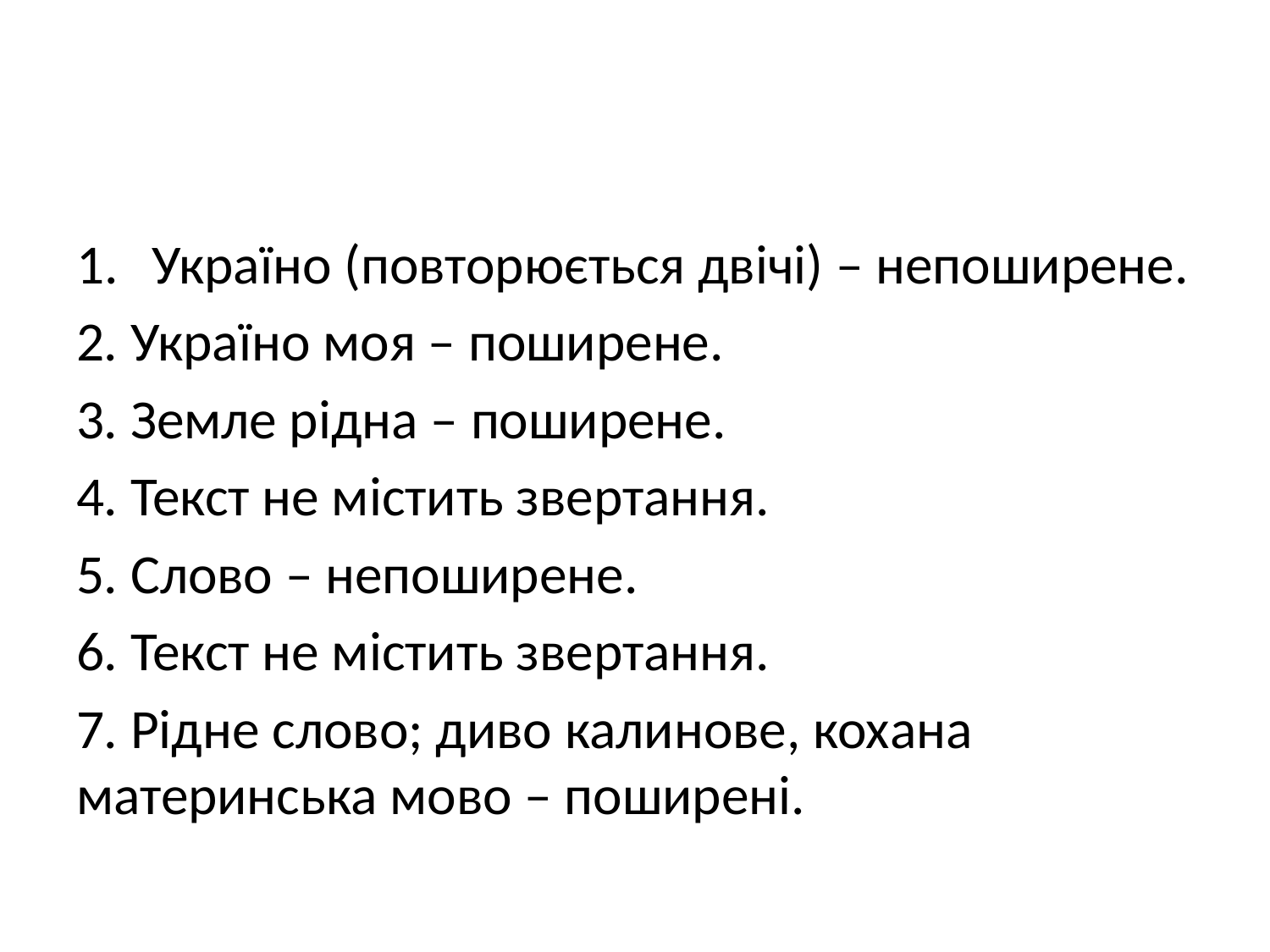

#
Україно (повторюється двічі) – непоширене.
2. Україно моя – поширене.
3. Земле рідна – поширене.
4. Текст не містить звертання.
5. Слово – непоширене.
6. Текст не містить звертання.
7. Рідне слово; диво калинове, кохана материнська мово – поширені.